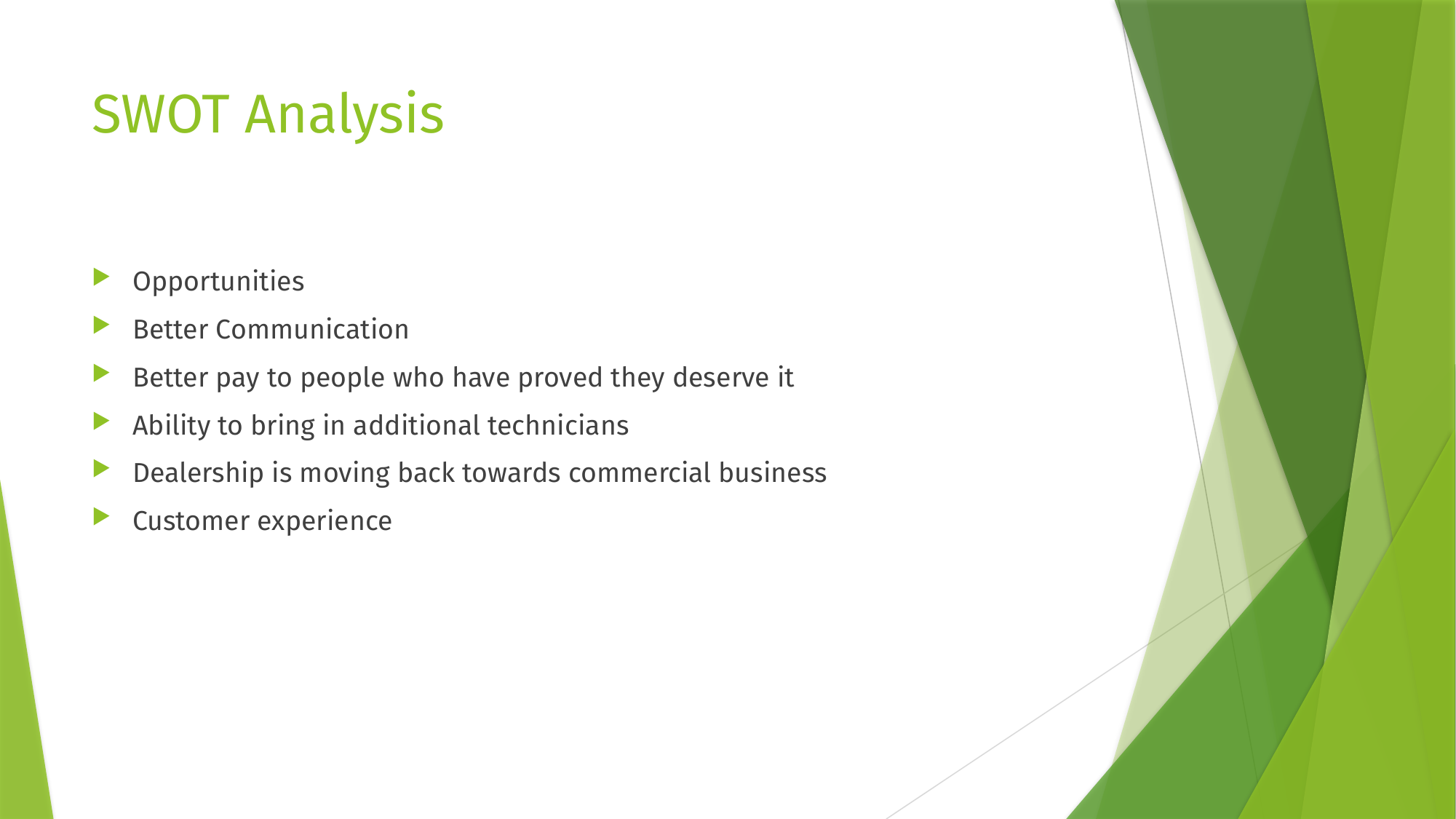

# SWOT Analysis
Opportunities
Better Communication
Better pay to people who have proved they deserve it
Ability to bring in additional technicians
Dealership is moving back towards commercial business
Customer experience